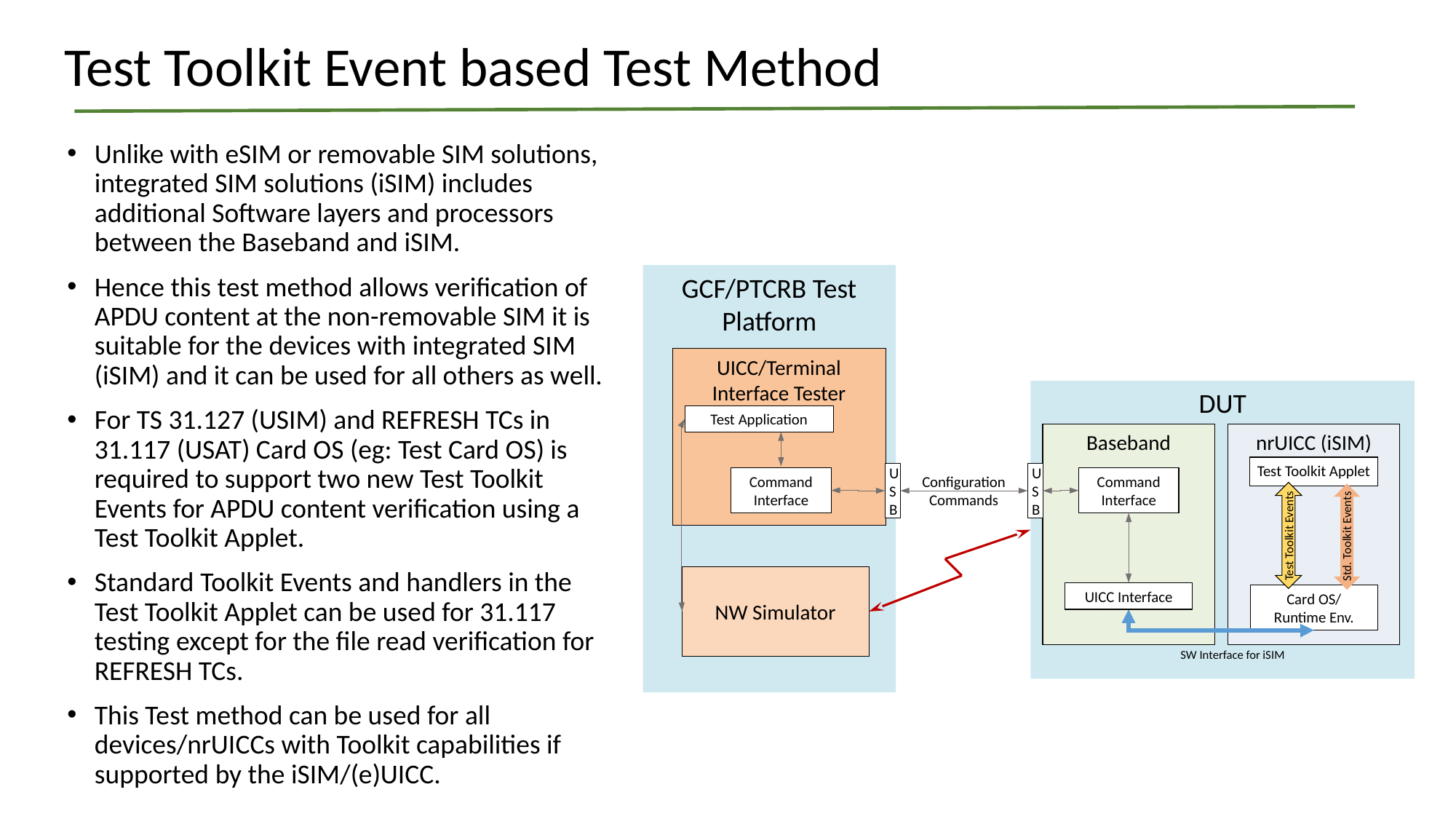

# Test Toolkit Event based Test Method
Unlike with eSIM or removable SIM solutions, integrated SIM solutions (iSIM) includes additional Software layers and processors between the Baseband and iSIM.
Hence this test method allows verification of APDU content at the non-removable SIM it is suitable for the devices with integrated SIM (iSIM) and it can be used for all others as well.
For TS 31.127 (USIM) and REFRESH TCs in 31.117 (USAT) Card OS (eg: Test Card OS) is required to support two new Test Toolkit Events for APDU content verification using a Test Toolkit Applet.
Standard Toolkit Events and handlers in the Test Toolkit Applet can be used for 31.117 testing except for the file read verification for REFRESH TCs.
This Test method can be used for all devices/nrUICCs with Toolkit capabilities if supported by the iSIM/(e)UICC.
GCF/PTCRB Test Platform
UICC/Terminal Interface Tester

DUT
Test Application
Baseband
nrUICC (iSIM)
Test Toolkit Applet
U
S
B
U
S
B
Command Interface
Command Interface
Configuration
Commands

Std. Toolkit Events
Std. Toolkit Events

NW Simulator
UICC Interface
Card OS/
Runtime Env.
UICC interface

Test Toolkit Events
SW Interface for iSIM